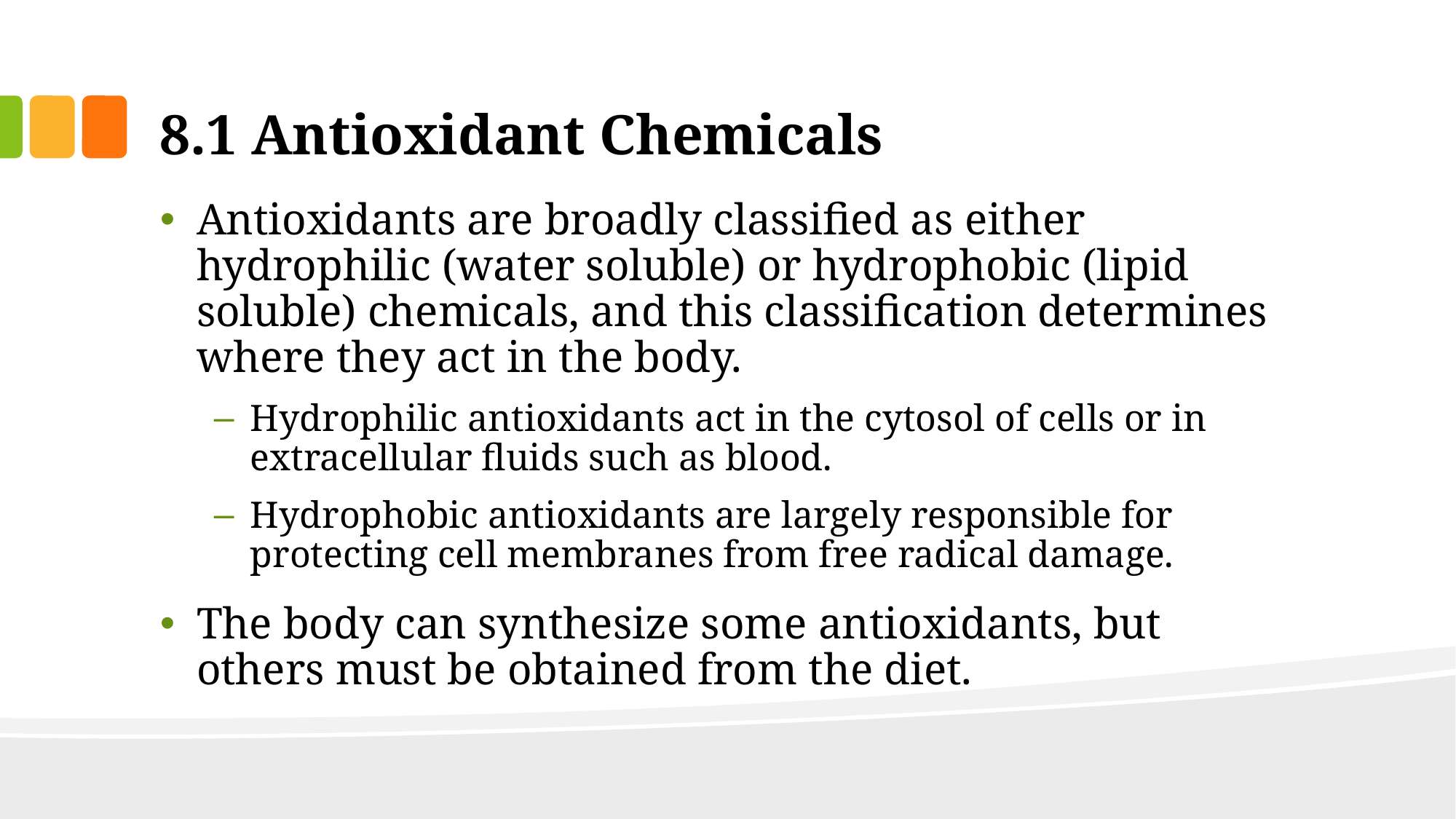

# 8.1 Antioxidant Chemicals
Antioxidants are broadly classified as either hydrophilic (water soluble) or hydrophobic (lipid soluble) chemicals, and this classification determines where they act in the body.
Hydrophilic antioxidants act in the cytosol of cells or in extracellular fluids such as blood.
Hydrophobic antioxidants are largely responsible for protecting cell membranes from free radical damage.
The body can synthesize some antioxidants, but others must be obtained from the diet.